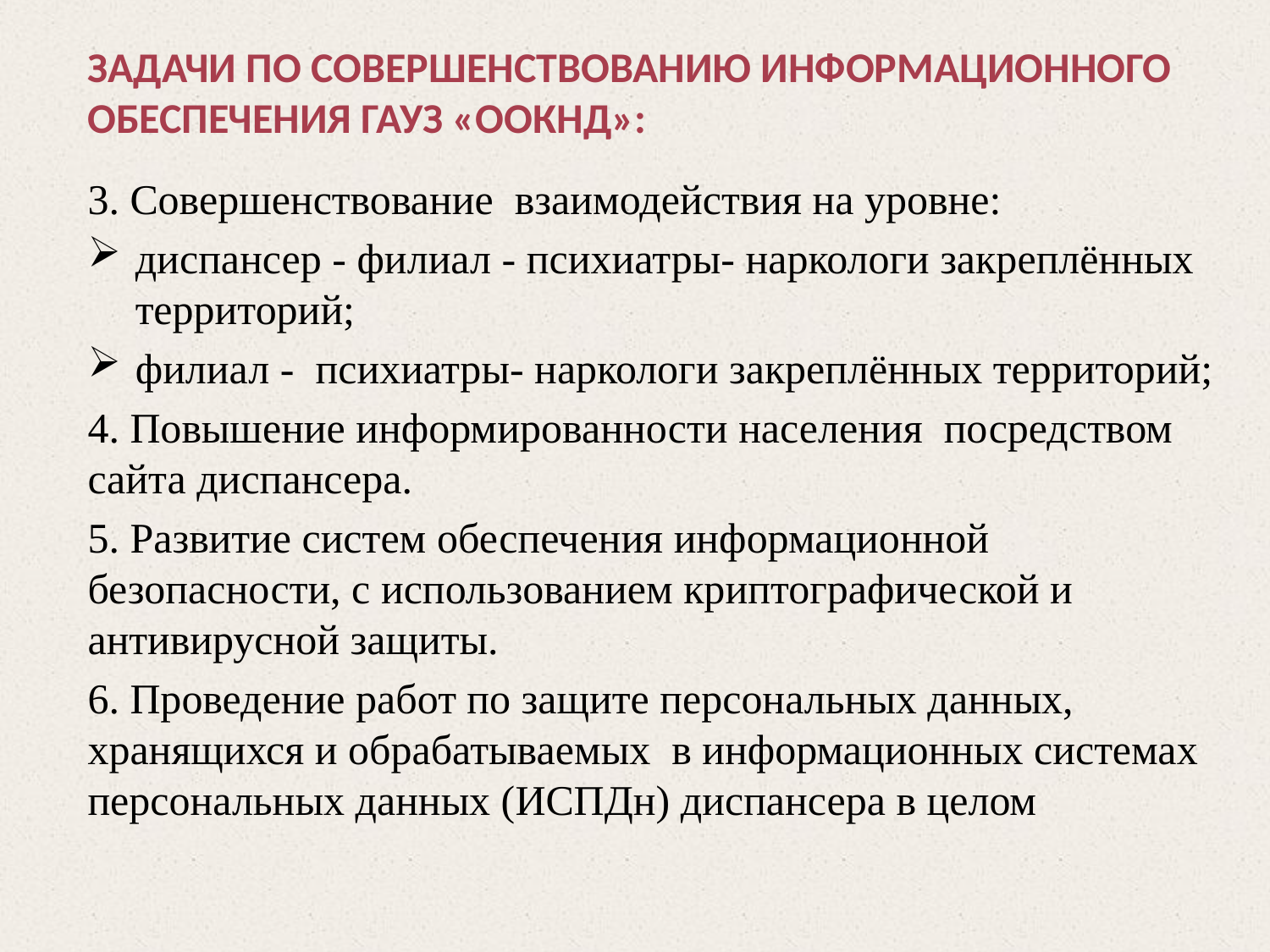

# Задачи по совершенствованию информационного обеспечения ГАУЗ «ООКНД»:
3. Совершенствование  взаимодействия на уровне:
диспансер - филиал - психиатры- наркологи закреплённых территорий;
филиал -  психиатры- наркологи закреплённых территорий;
4. Повышение информированности населения  посредством сайта диспансера.
5. Развитие систем обеспечения информационной безопасности, с использованием криптографической и антивирусной защиты.
6. Проведение работ по защите персональных данных, хранящихся и обрабатываемых  в информационных системах персональных данных (ИСПДн) диспансера в целом